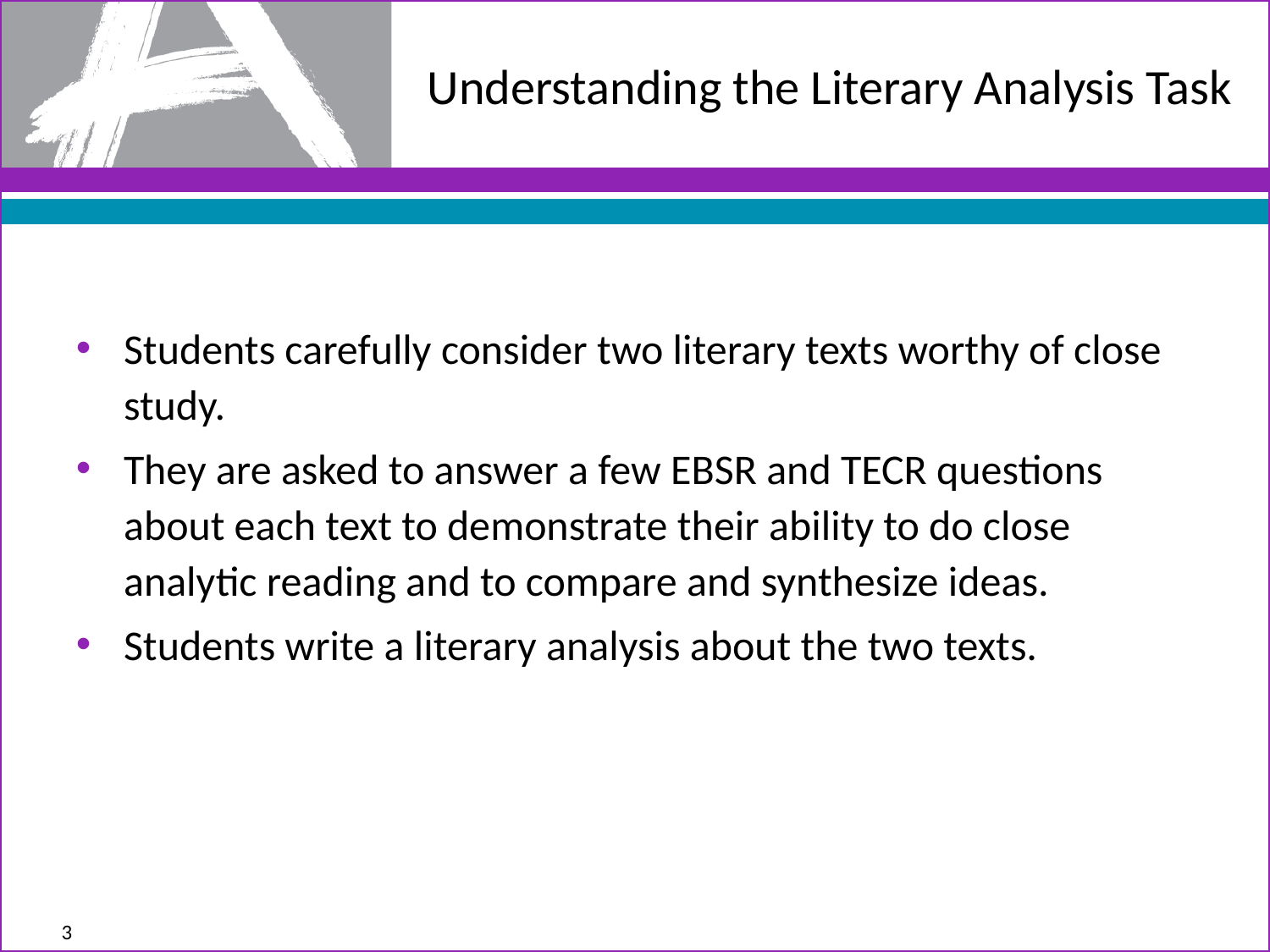

# Understanding the Literary Analysis Task

Students carefully consider two literary texts worthy of close study.
They are asked to answer a few EBSR and TECR questions about each text to demonstrate their ability to do close analytic reading and to compare and synthesize ideas.
Students write a literary analysis about the two texts.

3